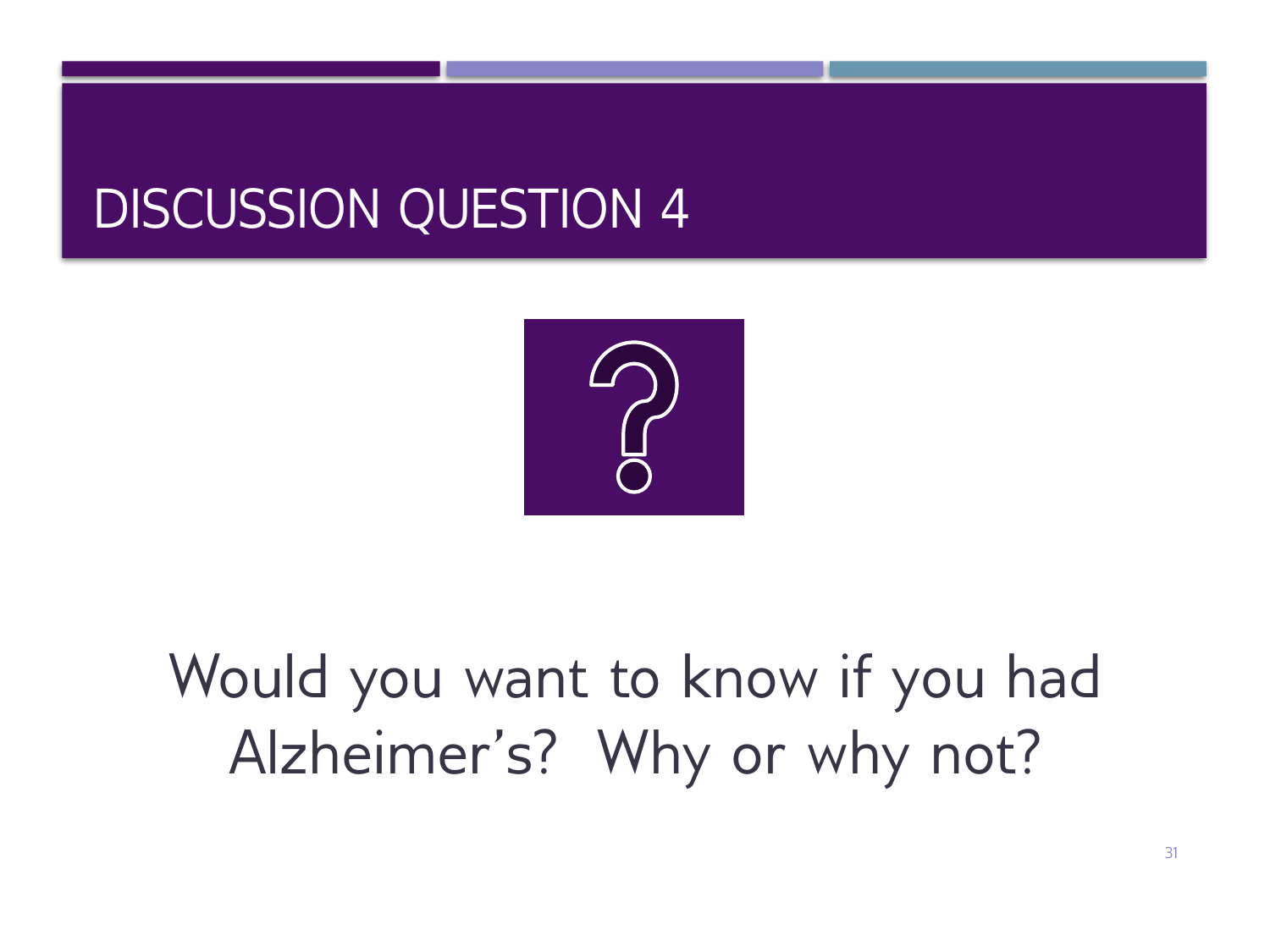

# Discussion Question 4

Would you want to know if you had Alzheimer’s?  Why or why not?

31